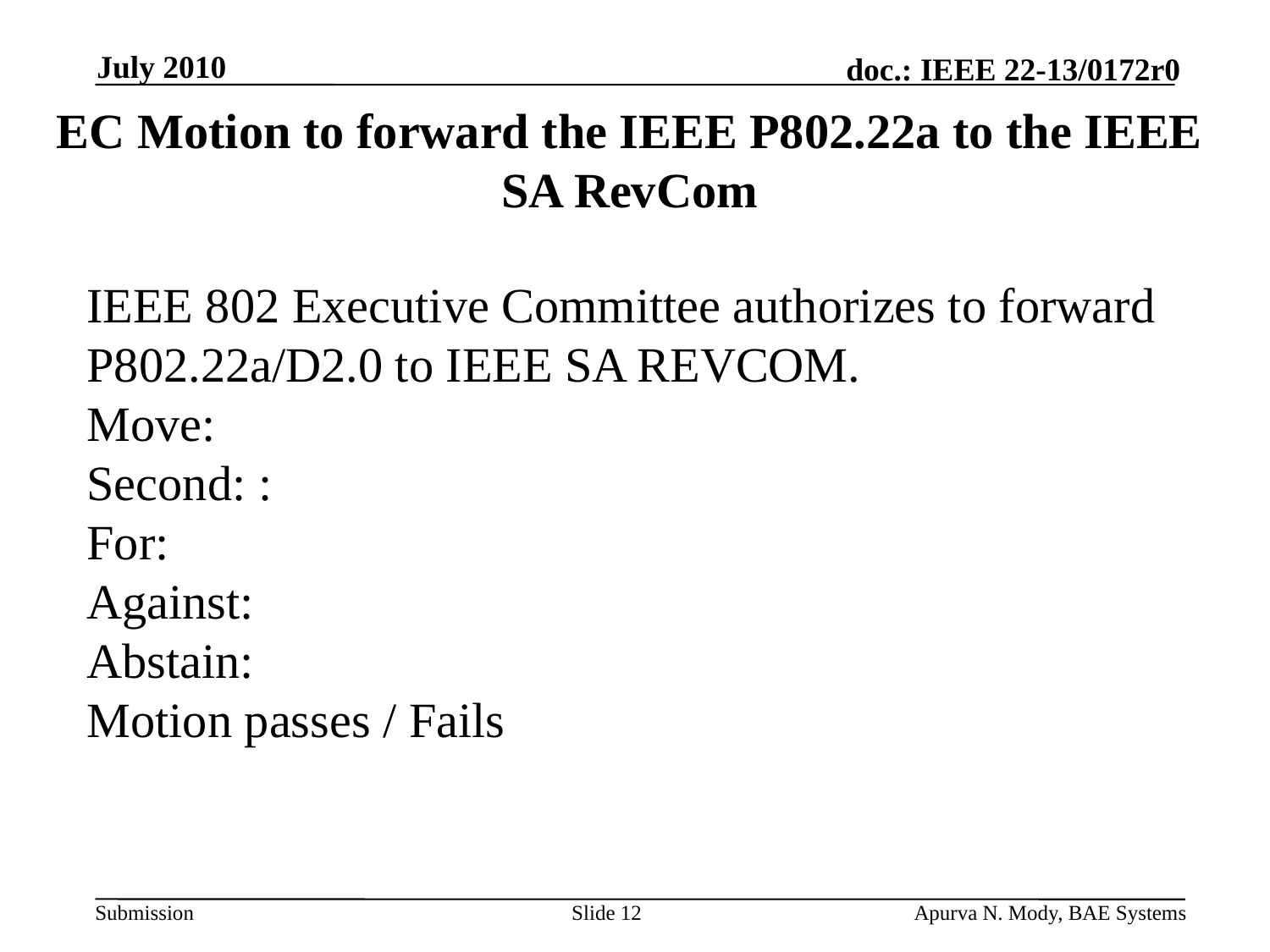

July 2010
# EC Motion to forward the IEEE P802.22a to the IEEE SA RevCom
IEEE 802 Executive Committee authorizes to forward P802.22a/D2.0 to IEEE SA REVCOM.
Move:
Second: :
For:
Against:
Abstain:
Motion passes / Fails
Slide 12
Apurva N. Mody, BAE Systems